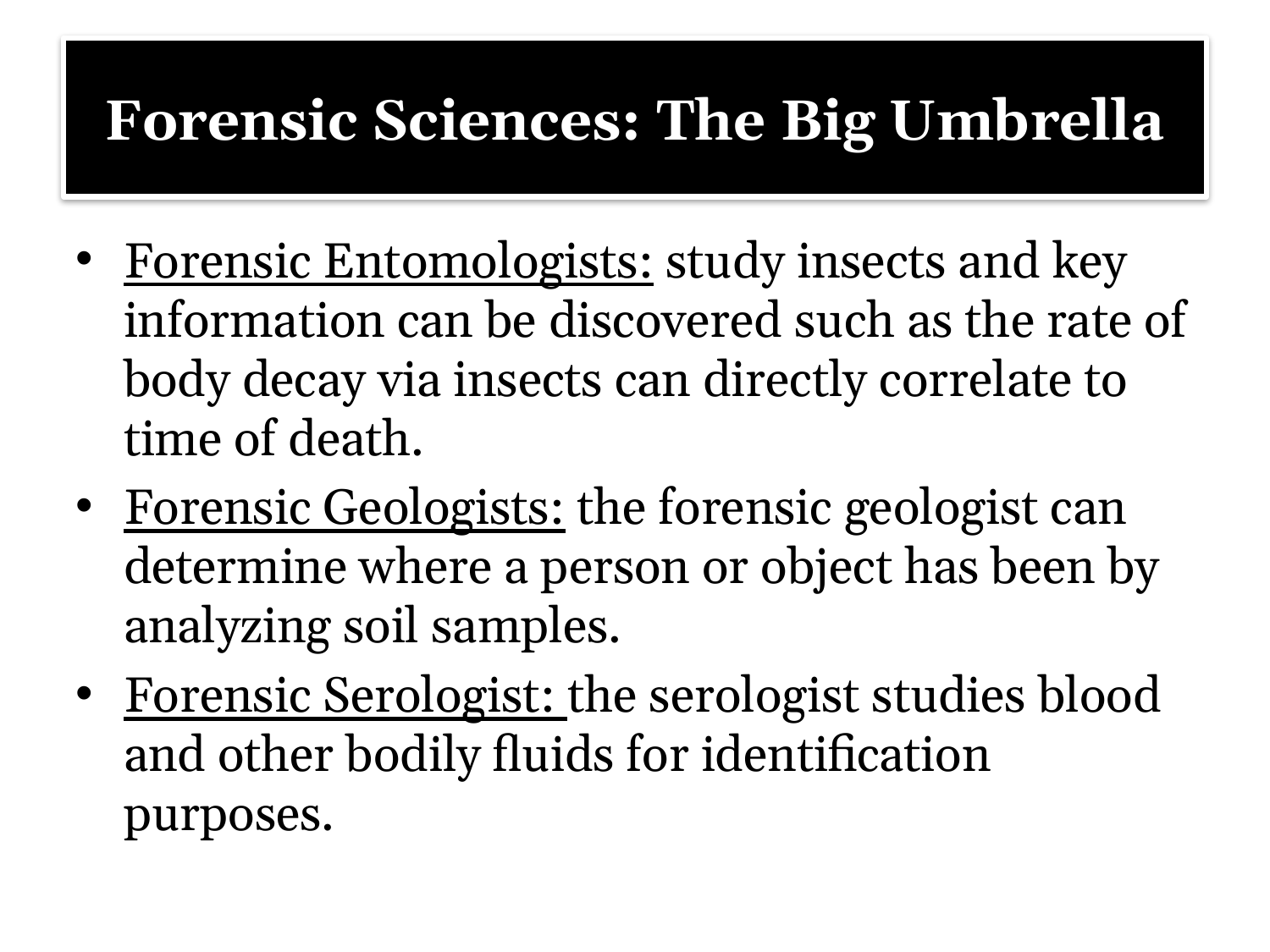

# Forensic Sciences: The Big Umbrella
Forensic Entomologists: study insects and key information can be discovered such as the rate of body decay via insects can directly correlate to time of death.
Forensic Geologists: the forensic geologist can determine where a person or object has been by analyzing soil samples.
Forensic Serologist: the serologist studies blood and other bodily fluids for identification purposes.